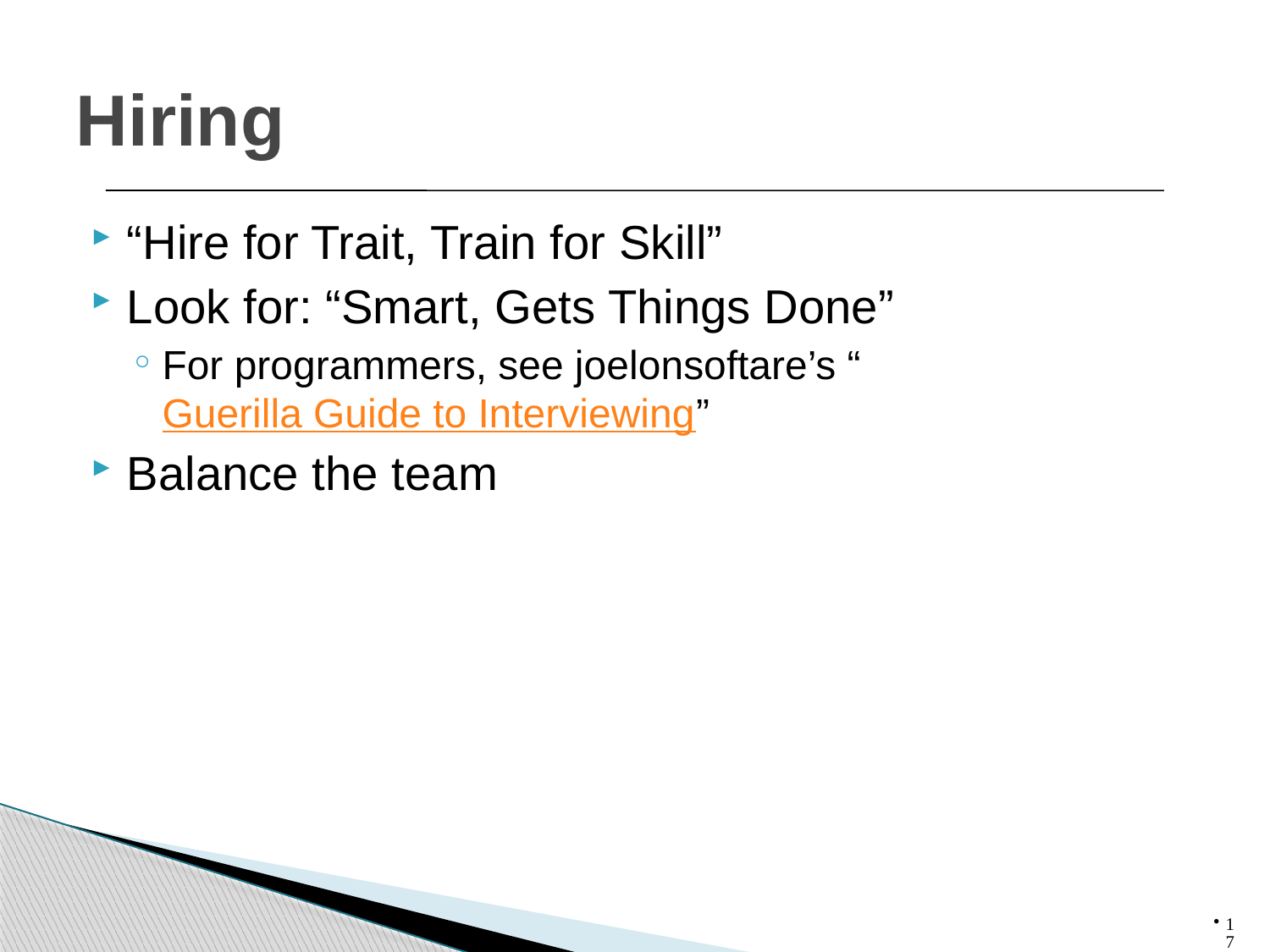

# Hiring
“Hire for Trait, Train for Skill”
Look for: “Smart, Gets Things Done”
For programmers, see joelonsoftare’s “Guerilla Guide to Interviewing”
Balance the team
17